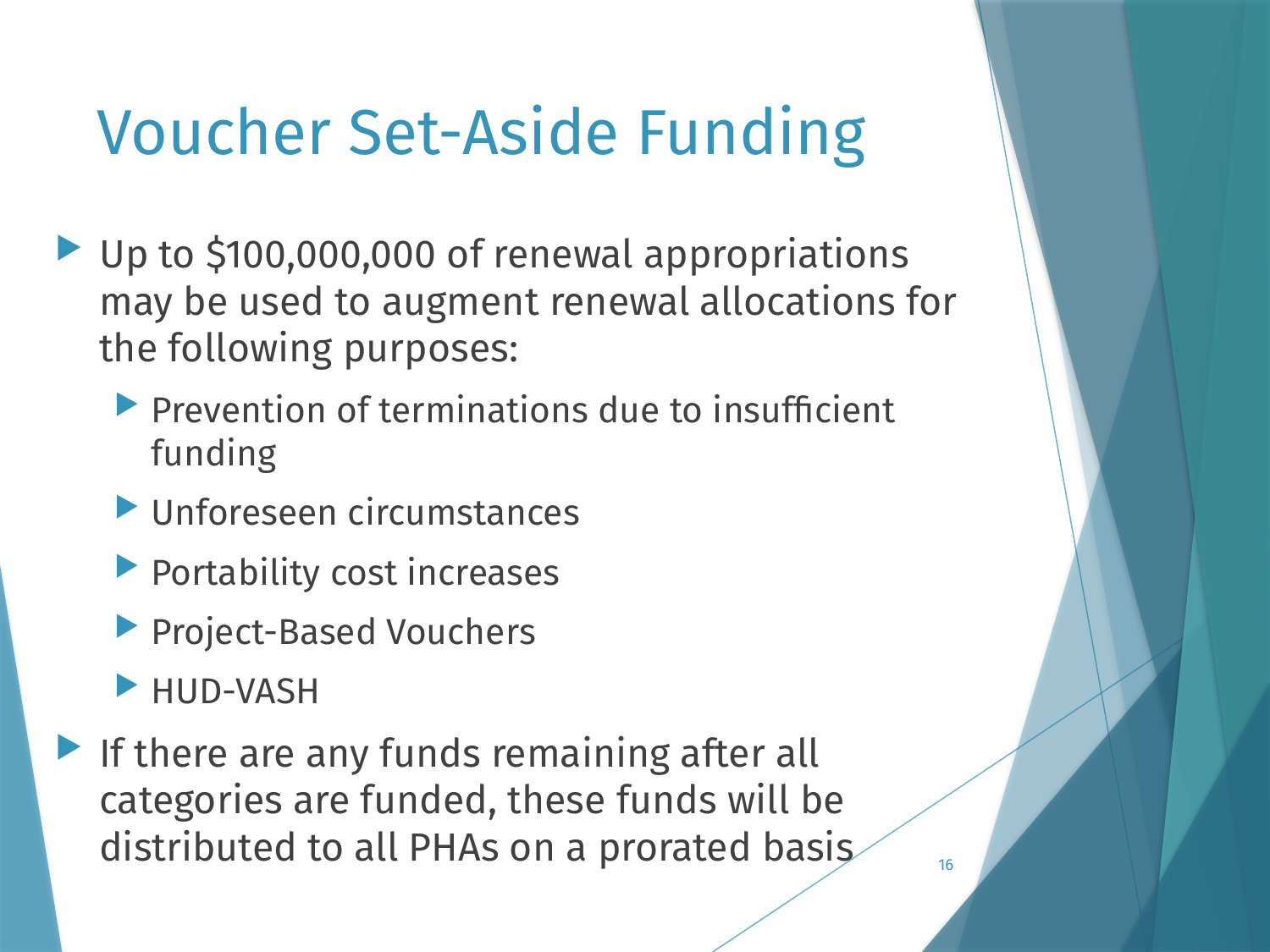

# Voucher Set-Aside Funding
Up to $100,000,000 of renewal appropriations may be used to augment renewal allocations for the following purposes:
Prevention of terminations due to insufficient funding
Unforeseen circumstances
Portability cost increases
Project-Based Vouchers
HUD-VASH
If there are any funds remaining after all categories are funded, these funds will be distributed to all PHAs on a prorated basis

16